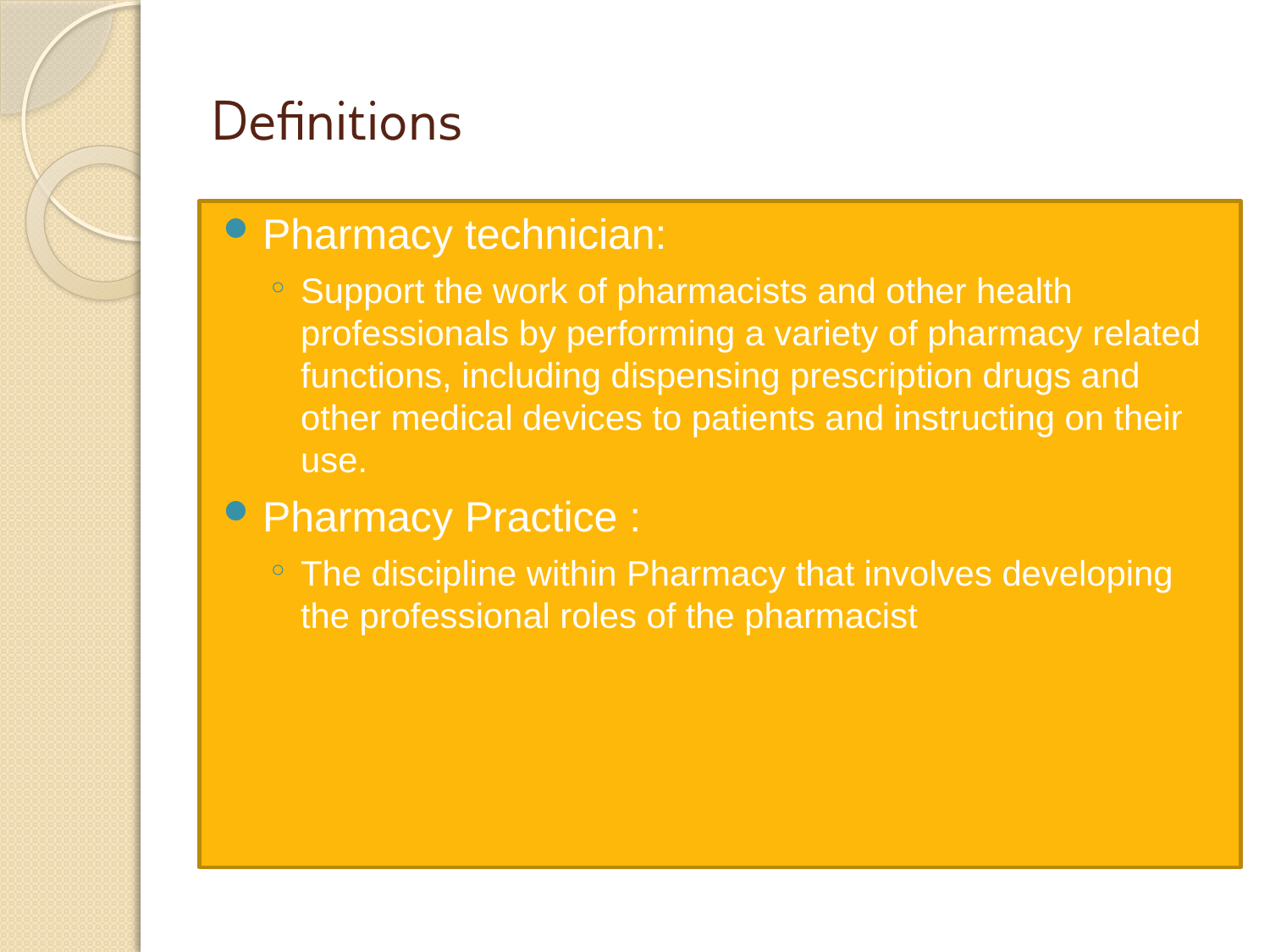

# Definitions
Pharmacy technician:
Support the work of pharmacists and other health professionals by performing a variety of pharmacy related functions, including dispensing prescription drugs and other medical devices to patients and instructing on their use.
Pharmacy Practice :
The discipline within Pharmacy that involves developing the professional roles of the pharmacist